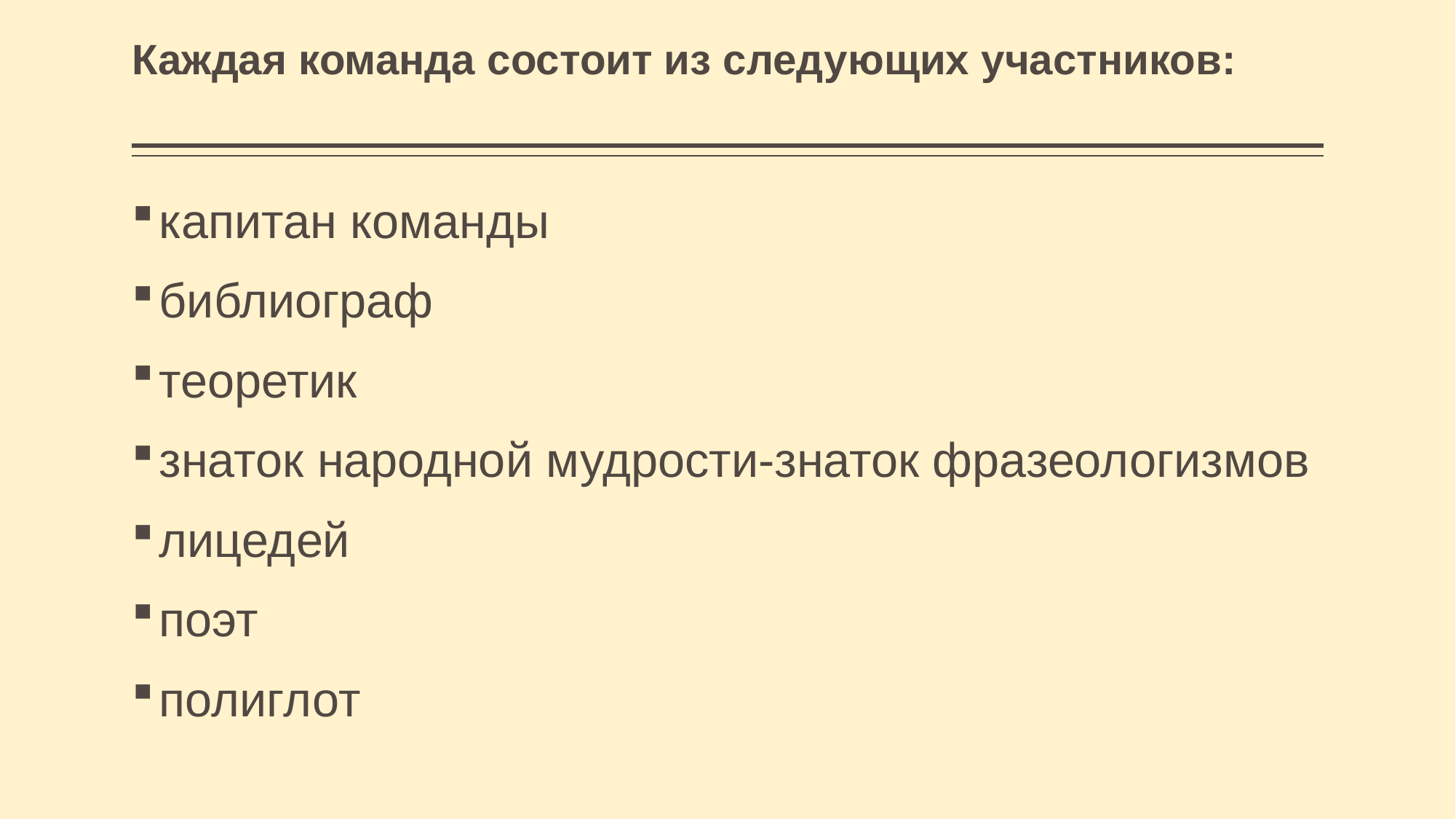

# Каждая команда состоит из следующих участников:
капитан команды
библиограф
теоретик
знаток народной мудрости-знаток фразеологизмов
лицедей
поэт
полиглот